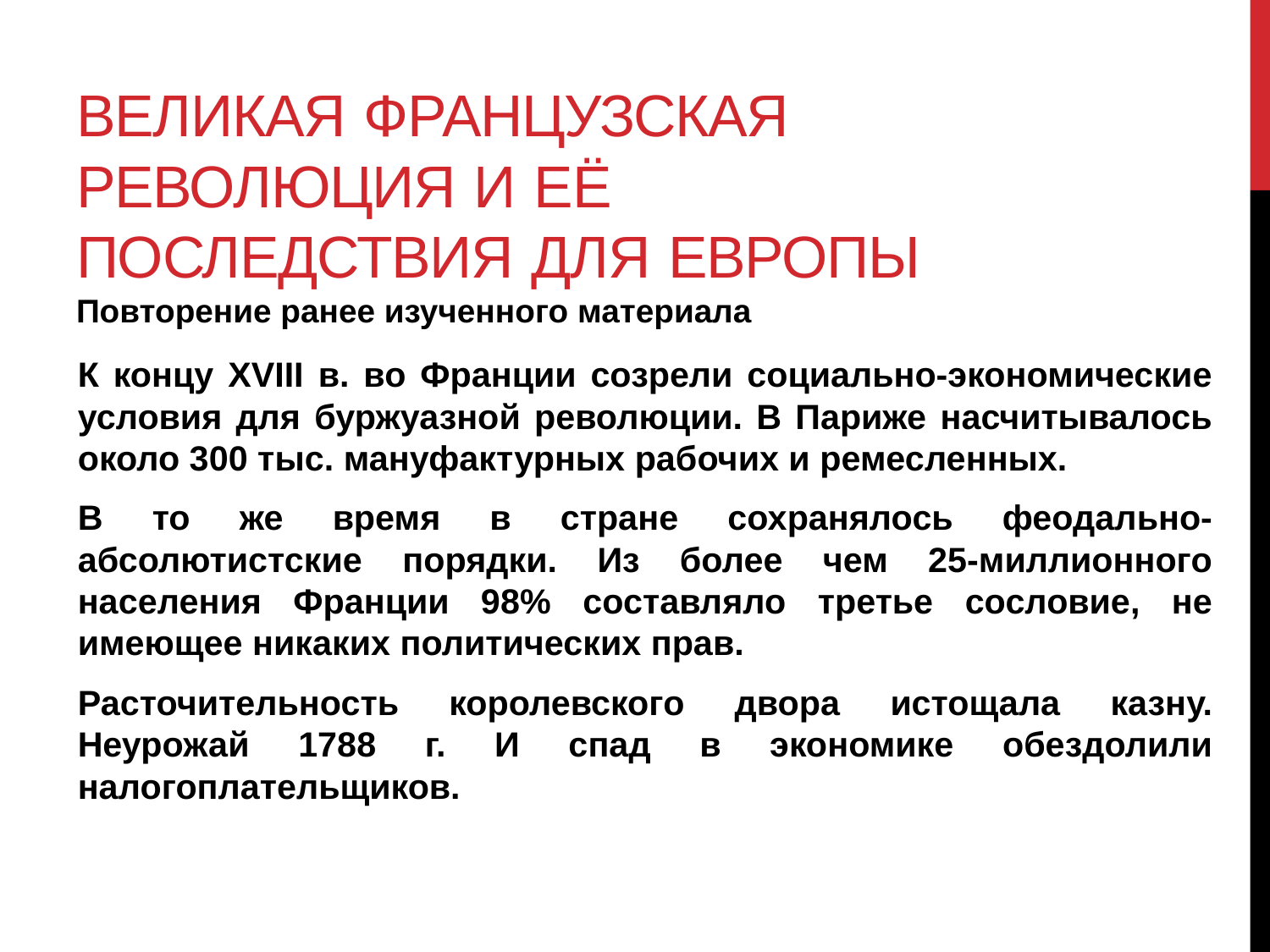

# Великая французская революция и её последствия для европы Повторение ранее изученного материала
К концу XVIII в. во Франции созрели социально-экономические условия для буржуазной революции. В Париже насчитывалось около 300 тыс. мануфактурных рабочих и ремесленных.
В то же время в стране сохранялось феодально-абсолютистские порядки. Из более чем 25-миллионного населения Франции 98% составляло третье сословие, не имеющее никаких политических прав.
Расточительность королевского двора истощала казну. Неурожай 1788 г. И спад в экономике обездолили налогоплательщиков.